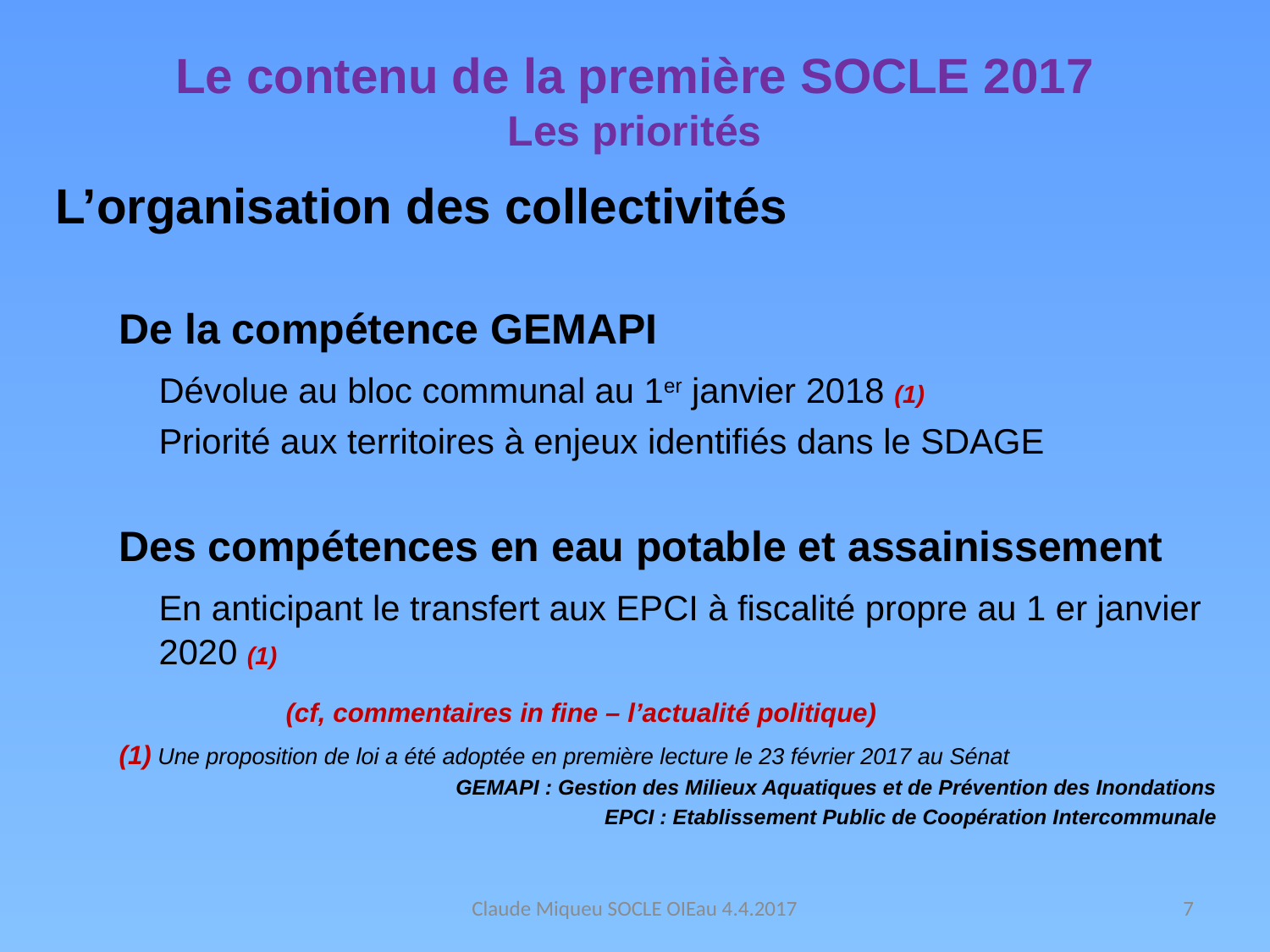

# Le contenu de la première SOCLE 2017 Les priorités
L’organisation des collectivités

De la compétence GEMAPI
	Dévolue au bloc communal au 1er janvier 2018 (1)
	Priorité aux territoires à enjeux identifiés dans le SDAGE

Des compétences en eau potable et assainissement
	En anticipant le transfert aux EPCI à fiscalité propre au 1 er janvier 2020 (1)
		(cf, commentaires in fine – l’actualité politique)
(1) Une proposition de loi a été adoptée en première lecture le 23 février 2017 au Sénat
GEMAPI : Gestion des Milieux Aquatiques et de Prévention des Inondations
EPCI : Etablissement Public de Coopération Intercommunale
Claude Miqueu SOCLE OIEau 4.4.2017
7